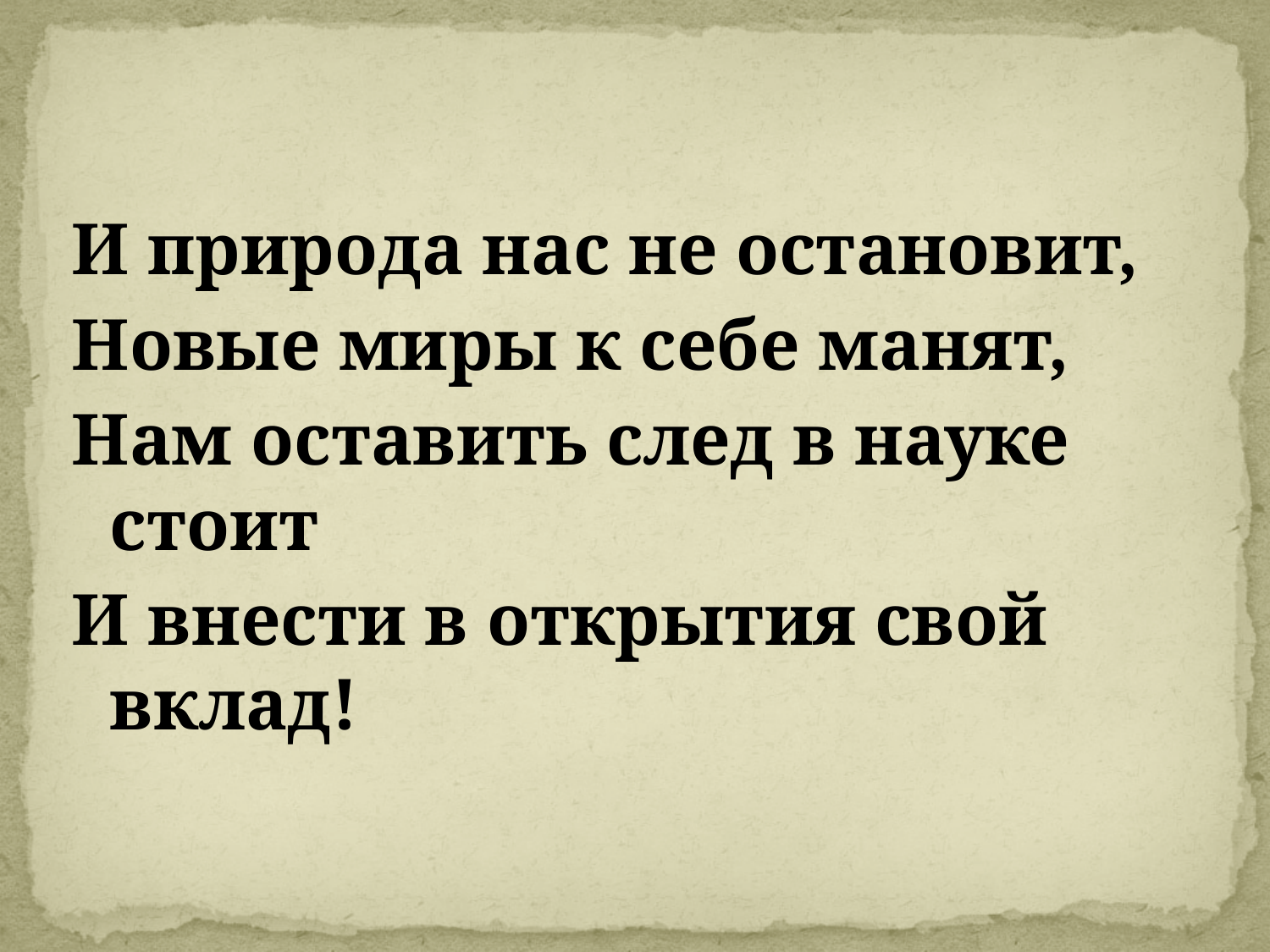

И природа нас не остановит,
Новые миры к себе манят,
Нам оставить след в науке стоит
И внести в открытия свой вклад!